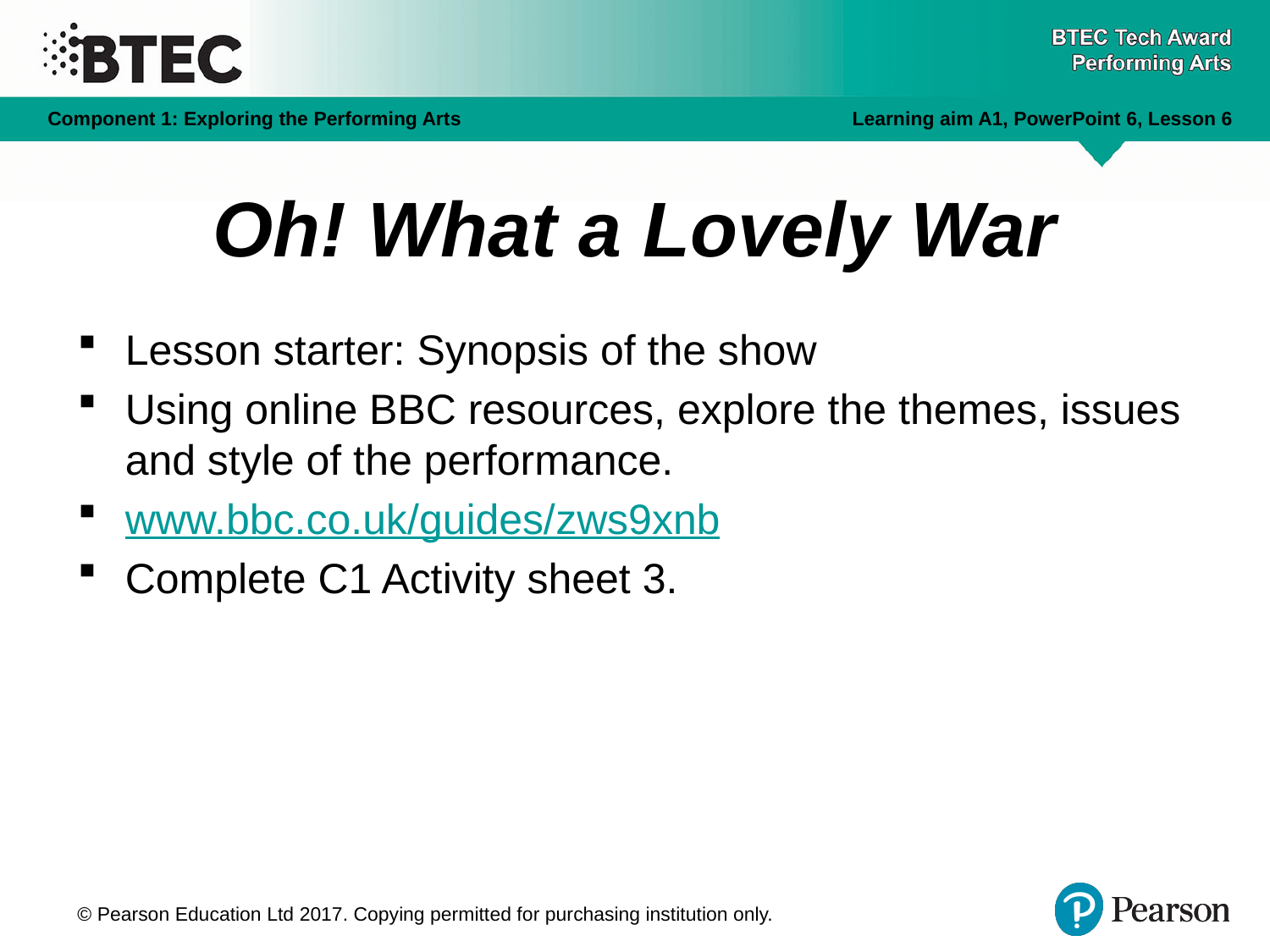

# Oh! What a Lovely War
Lesson starter: Synopsis of the show
Using online BBC resources, explore the themes, issues and style of the performance.
www.bbc.co.uk/guides/zws9xnb
Complete C1 Activity sheet 3.

© Pearson Education Ltd 2017. Copying permitted for purchasing institution only.